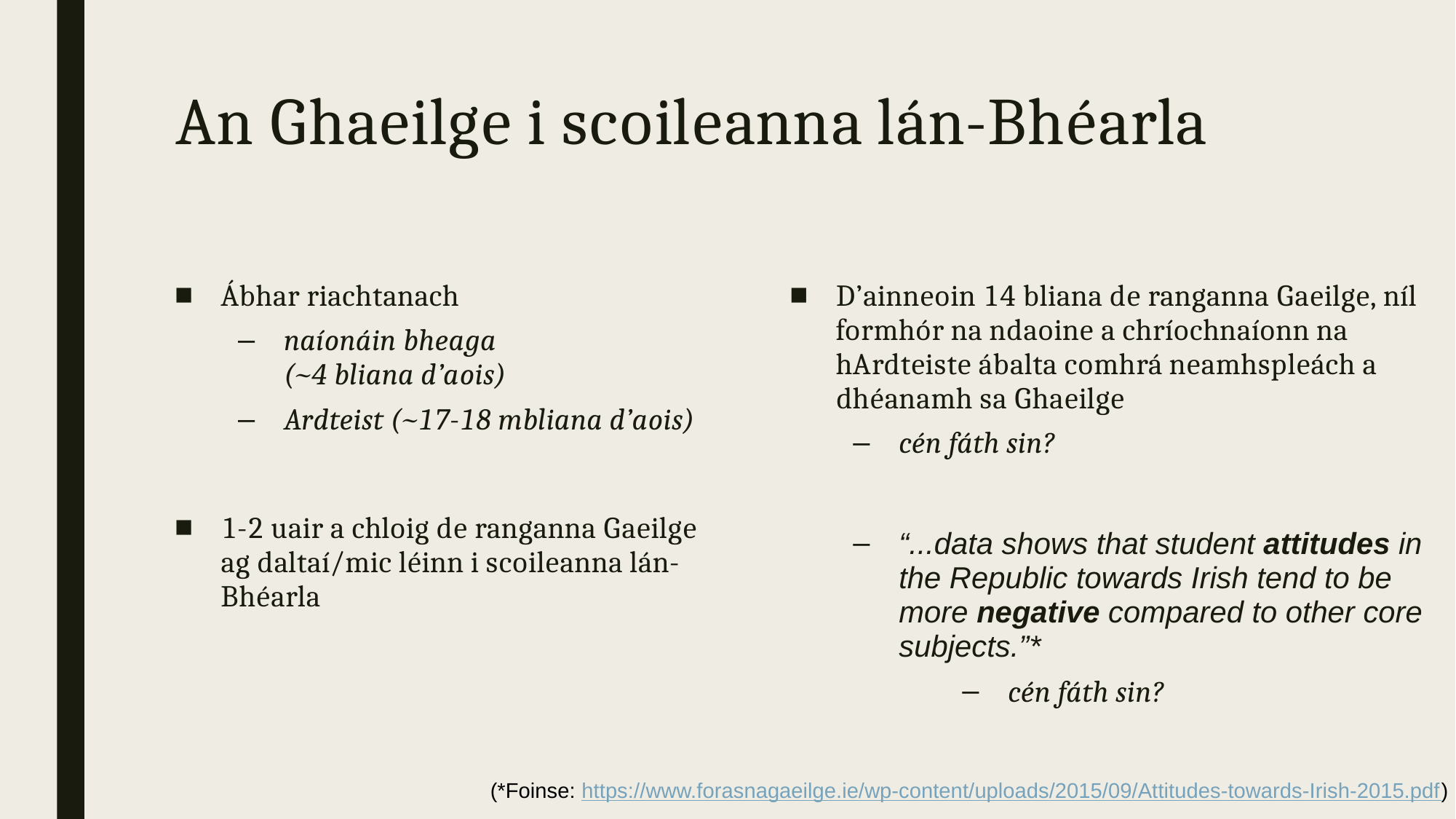

# An Ghaeilge i scoileanna lán-Bhéarla
Ábhar riachtanach
naíonáin bheaga
(~4 bliana d’aois)
Ardteist (~17-18 mbliana d’aois)

1-2 uair a chloig de ranganna Gaeilge ag daltaí/mic léinn i scoileanna lán-Bhéarla
D’ainneoin 14 bliana de ranganna Gaeilge, níl formhór na ndaoine a chríochnaíonn na hArdteiste ábalta comhrá neamhspleách a dhéanamh sa Ghaeilge
cén fáth sin?

“...data shows that student attitudes in the Republic towards Irish tend to be more negative compared to other core subjects.”*
cén fáth sin?
(*Foinse: https://www.forasnagaeilge.ie/wp-content/uploads/2015/09/Attitudes-towards-Irish-2015.pdf)